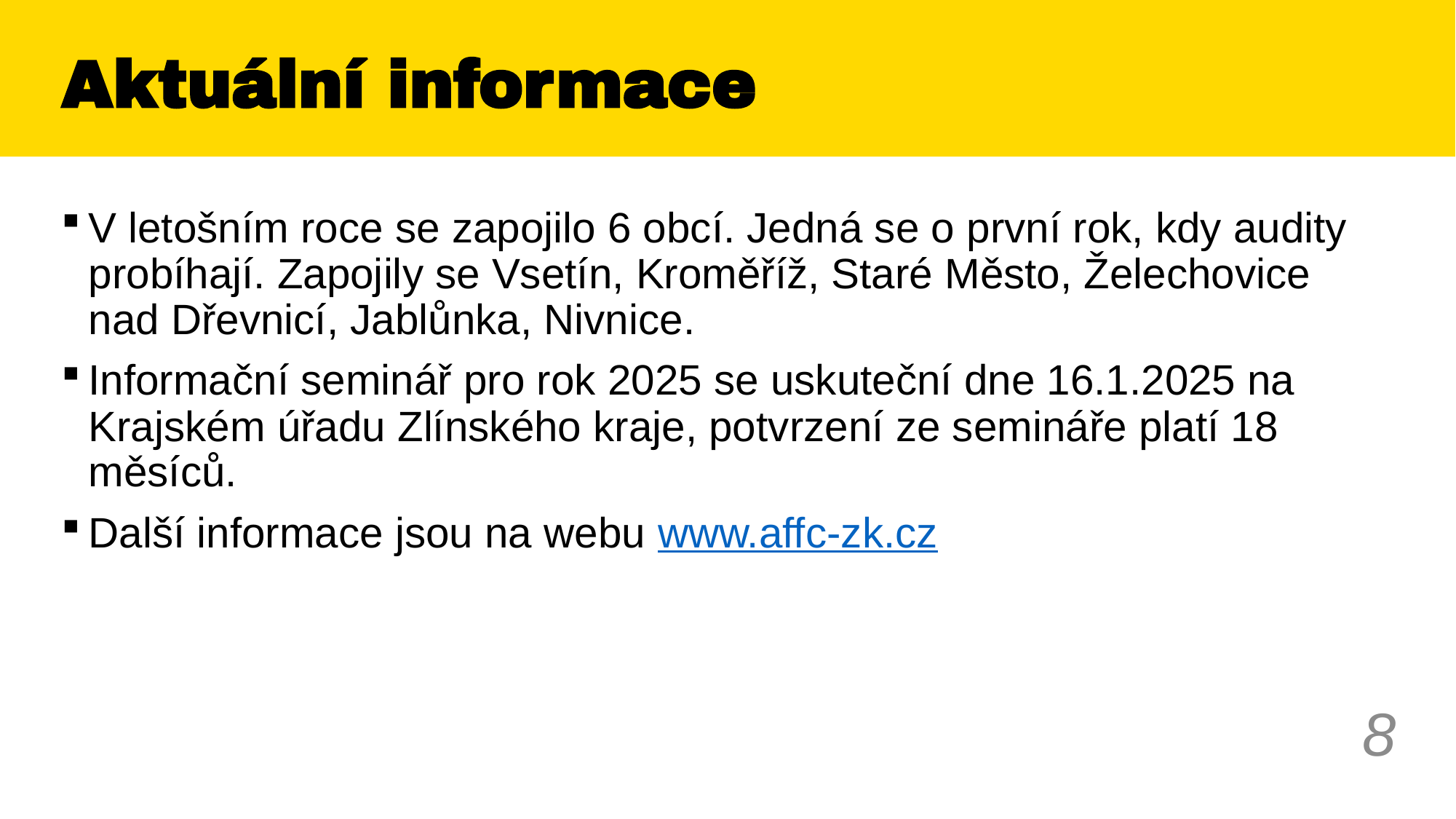

# Aktuální informace
V letošním roce se zapojilo 6 obcí. Jedná se o první rok, kdy audity probíhají. Zapojily se Vsetín, Kroměříž, Staré Město, Želechovice nad Dřevnicí, Jablůnka, Nivnice.
Informační seminář pro rok 2025 se uskuteční dne 16.1.2025 na Krajském úřadu Zlínského kraje, potvrzení ze semináře platí 18 měsíců.
Další informace jsou na webu www.affc-zk.cz
8